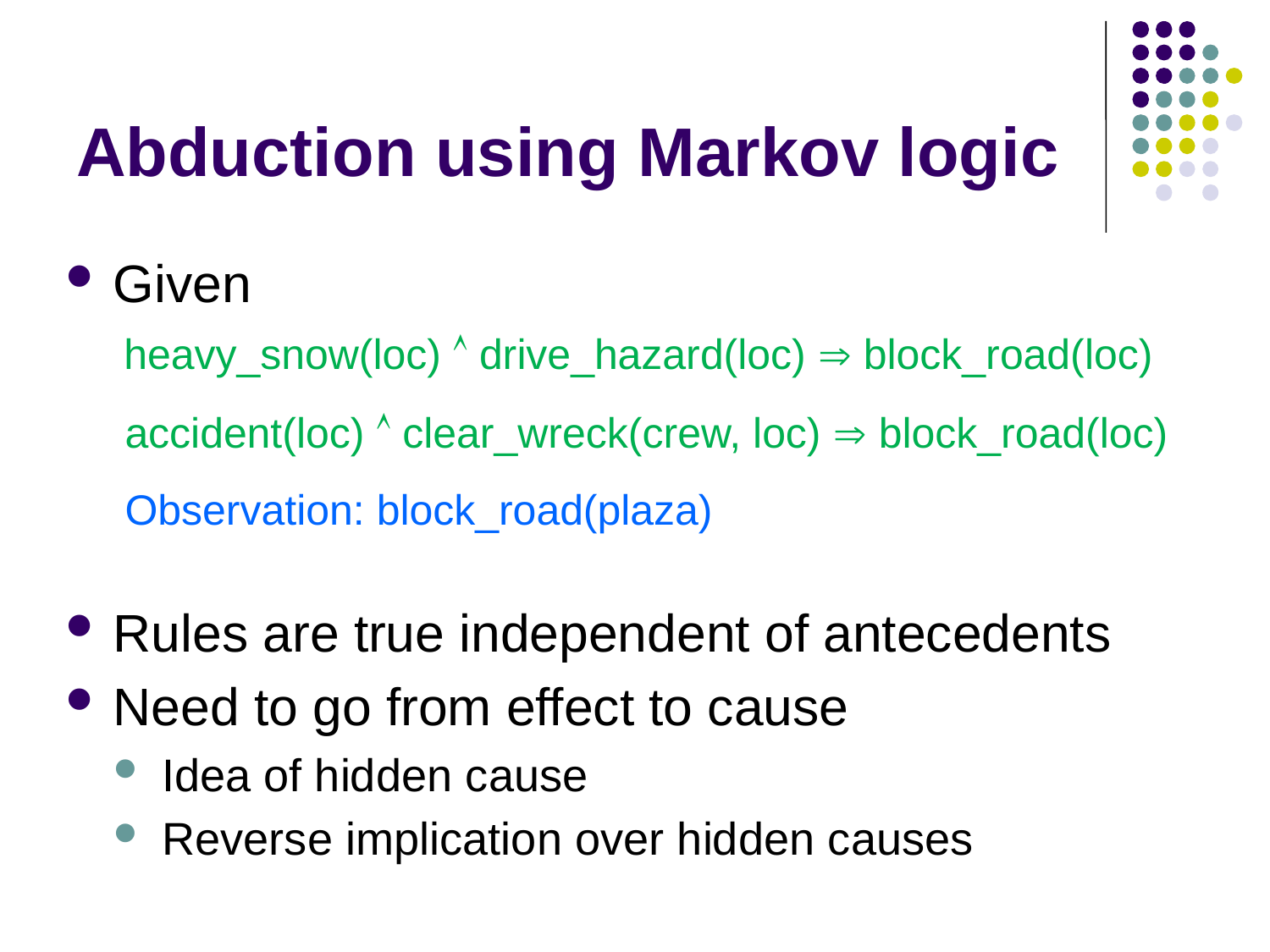

# Abduction using Markov logic

Given
    heavy_snow(loc) ∧ drive_hazard(loc) ⇒ block_road(loc)

     accident(loc) ∧ clear_wreck(crew, loc) ⇒ block_road(loc)

     Observation: block_road(plaza)

Rules are true independent of antecedents
Need to go from effect to cause
Idea of hidden cause
Reverse implication over hidden causes